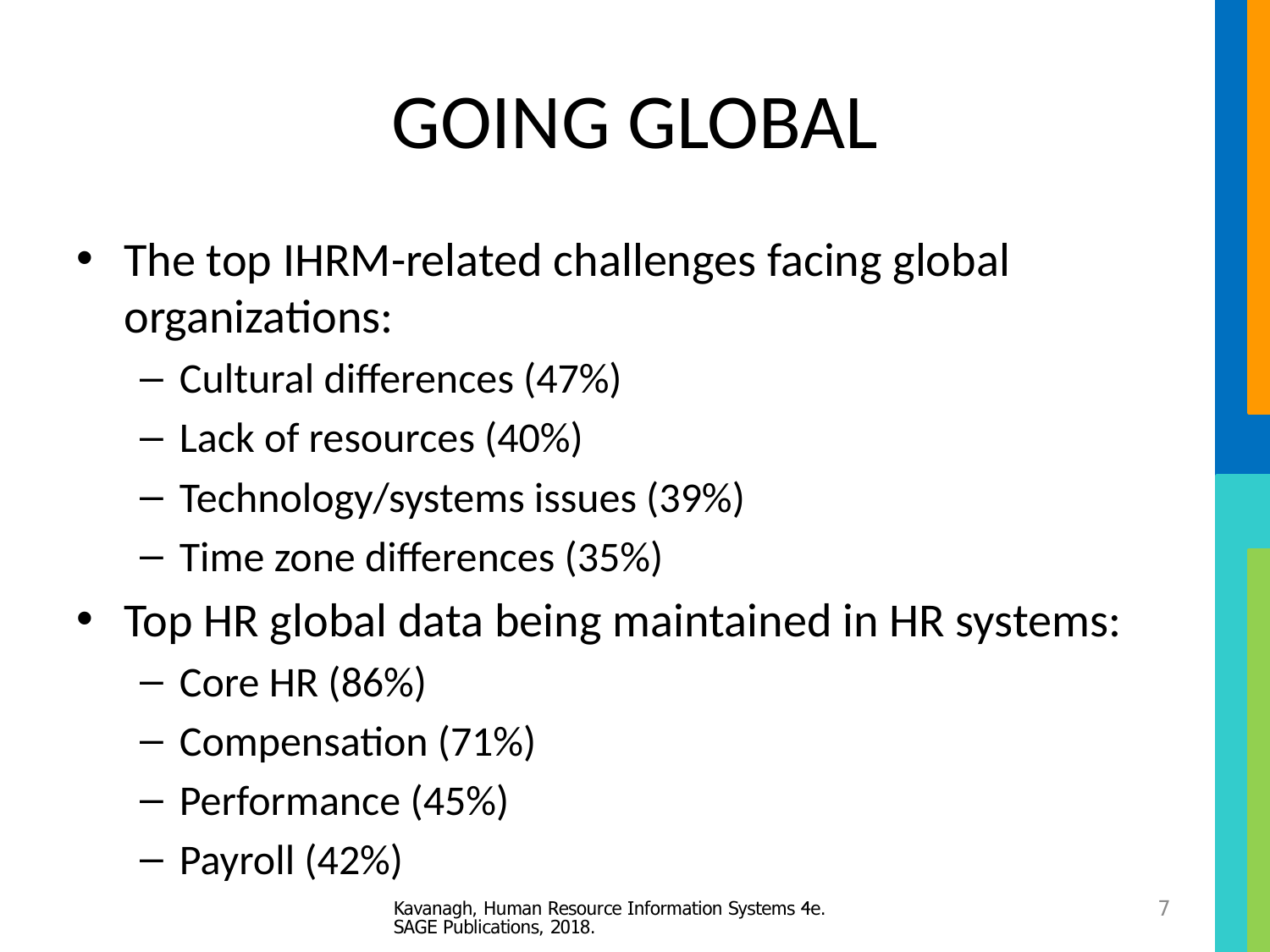

# GOING GLOBAL
The top IHRM-related challenges facing global organizations:
Cultural differences (47%)
Lack of resources (40%)
Technology/systems issues (39%)
Time zone differences (35%)
Top HR global data being maintained in HR systems:
Core HR (86%)
Compensation (71%)
Performance (45%)
Payroll (42%)
Kavanagh, Human Resource Information Systems 4e. SAGE Publications, 2018.
7